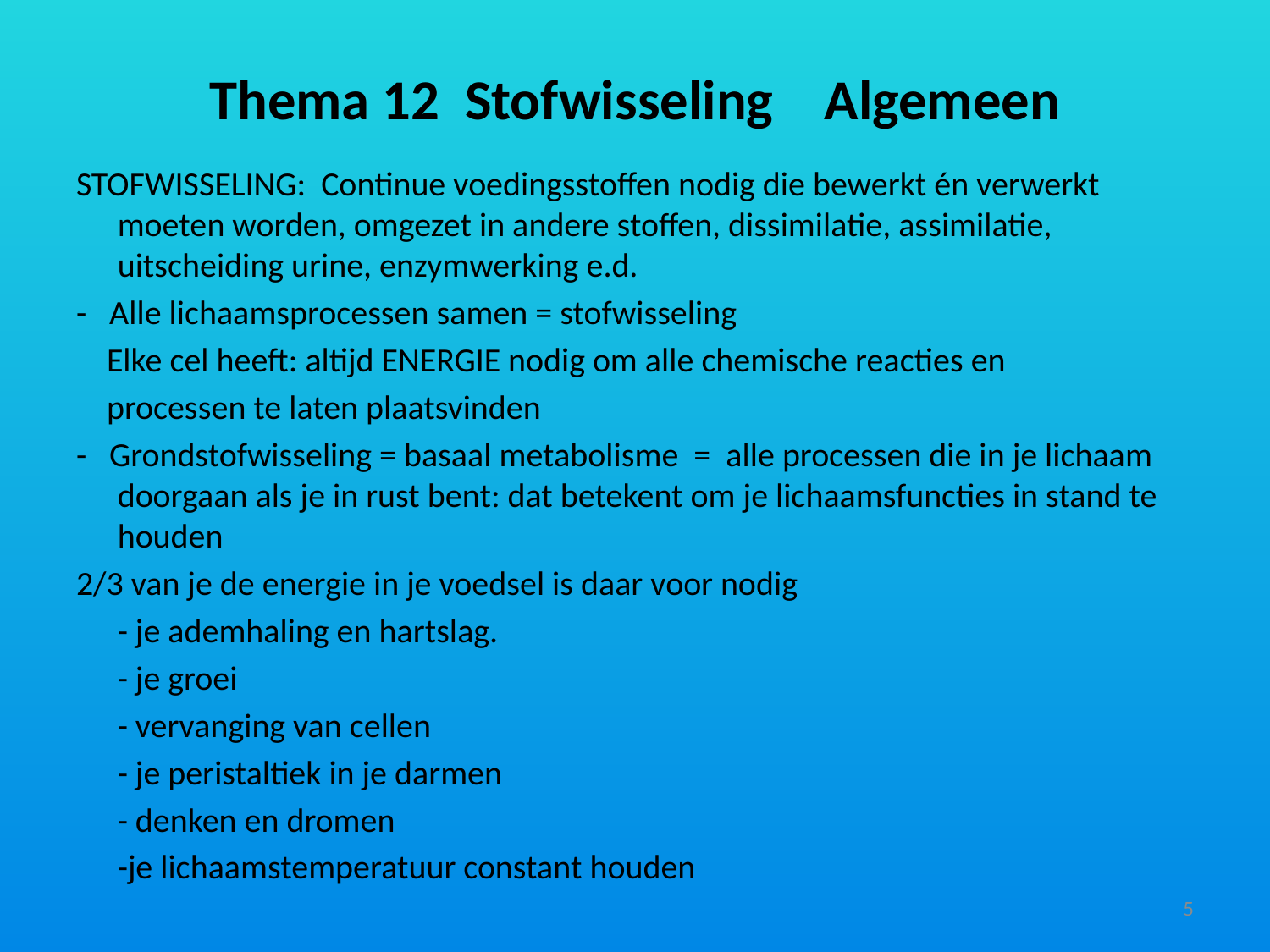

# Thema 12  Stofwisseling    Algemeen
STOFWISSELING:  Continue voedingsstoffen nodig die bewerkt én verwerkt moeten worden, omgezet in andere stoffen, dissimilatie, assimilatie, uitscheiding urine, enzymwerking e.d.
-   Alle lichaamsprocessen samen = stofwisseling
    Elke cel heeft: altijd ENERGIE nodig om alle chemische reacties en
    processen te laten plaatsvinden
-   Grondstofwisseling = basaal metabolisme  =  alle processen die in je lichaam doorgaan als je in rust bent: dat betekent om je lichaamsfuncties in stand te houden
2/3 van je de energie in je voedsel is daar voor nodig
	- je ademhaling en hartslag.
	- je groei
	- vervanging van cellen
	- je peristaltiek in je darmen
	- denken en dromen
	-je lichaamstemperatuur constant houden
5